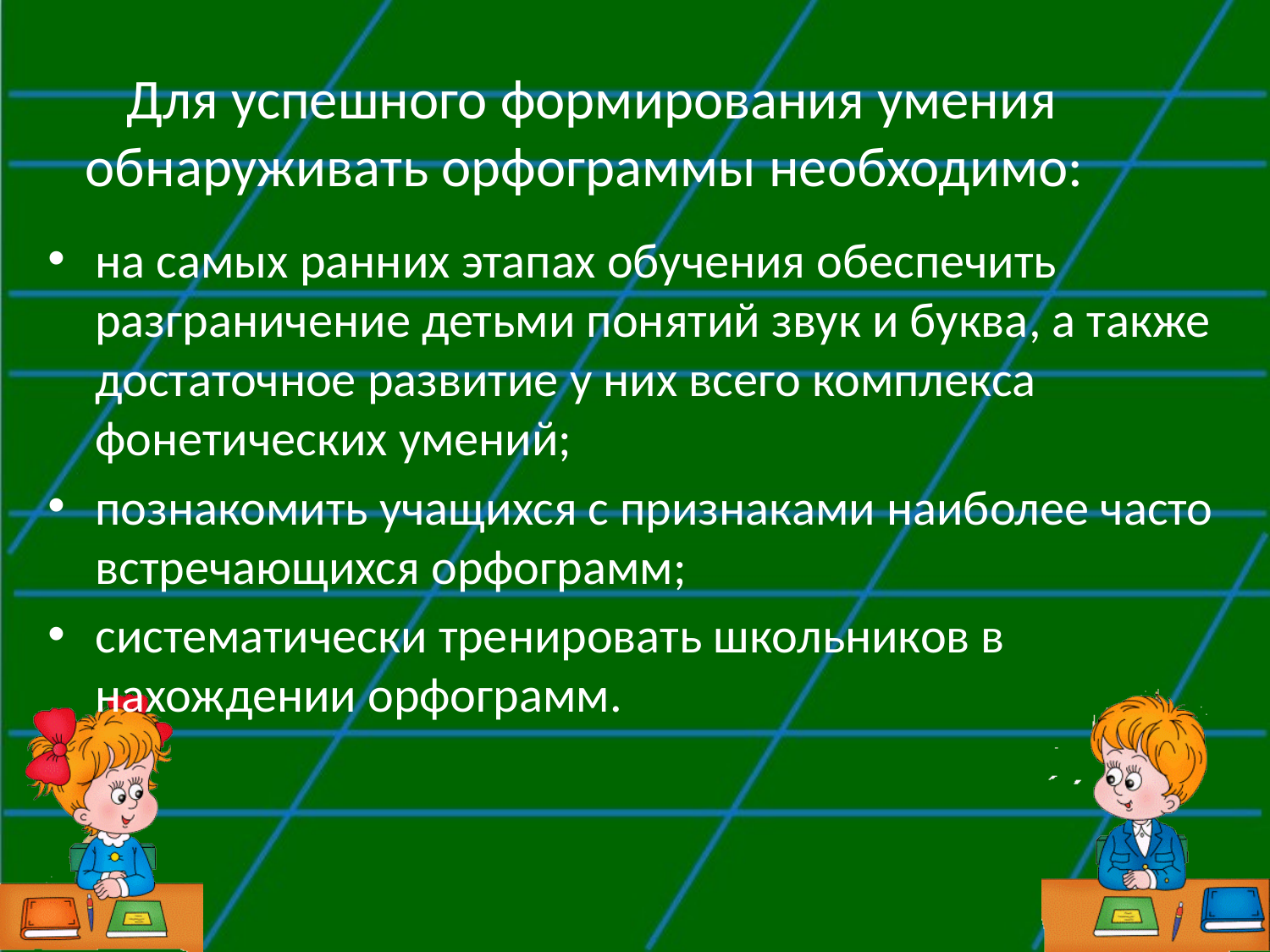

Для успешного формирования умения обнаруживать орфограммы необходимо:

на самых ранних этапах обучения обеспечить разграничение детьми понятий звук и буква, а также  достаточное развитие у них всего комплекса фонетических умений;
познакомить учащихся с признаками наиболее часто встречающихся орфограмм;
систематически тренировать школьников в нахождении орфограмм.